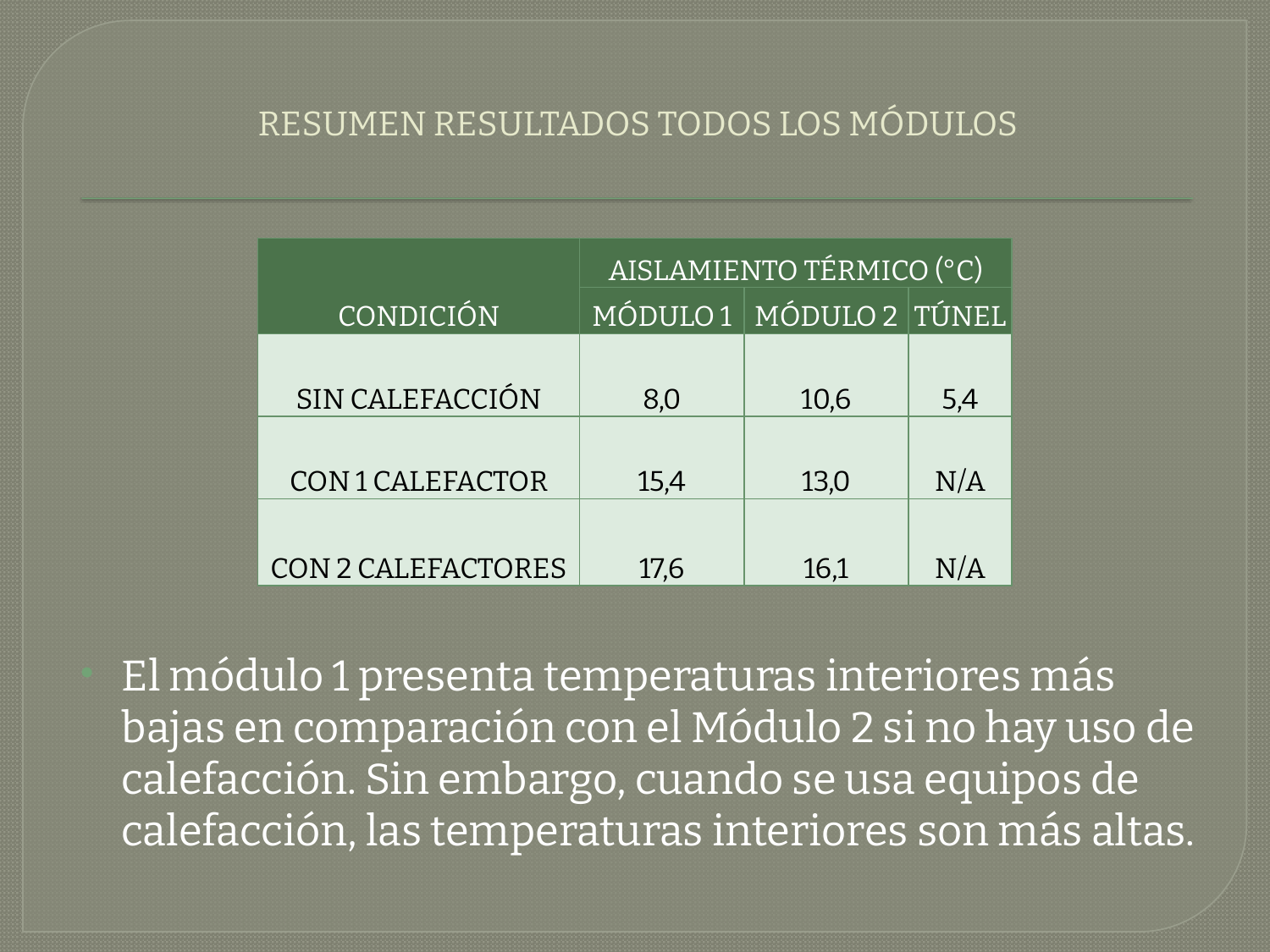

# RESUMEN RESULTADOS TODOS LOS MÓDULOS
| CONDICIÓN | AISLAMIENTO TÉRMICO (°C) |  |  |
| --- | --- | --- | --- |
|  | MÓDULO 1 | MÓDULO 2 | TÚNEL |
| SIN CALEFACCIÓN | 8,0 | 10,6 | 5,4 |
| CON 1 CALEFACTOR | 15,4 | 13,0 | N/A |
| CON 2 CALEFACTORES | 17,6 | 16,1 | N/A |
El módulo 1 presenta temperaturas interiores más bajas en comparación con el Módulo 2 si no hay uso de calefacción. Sin embargo, cuando se usa equipos de calefacción, las temperaturas interiores son más altas.